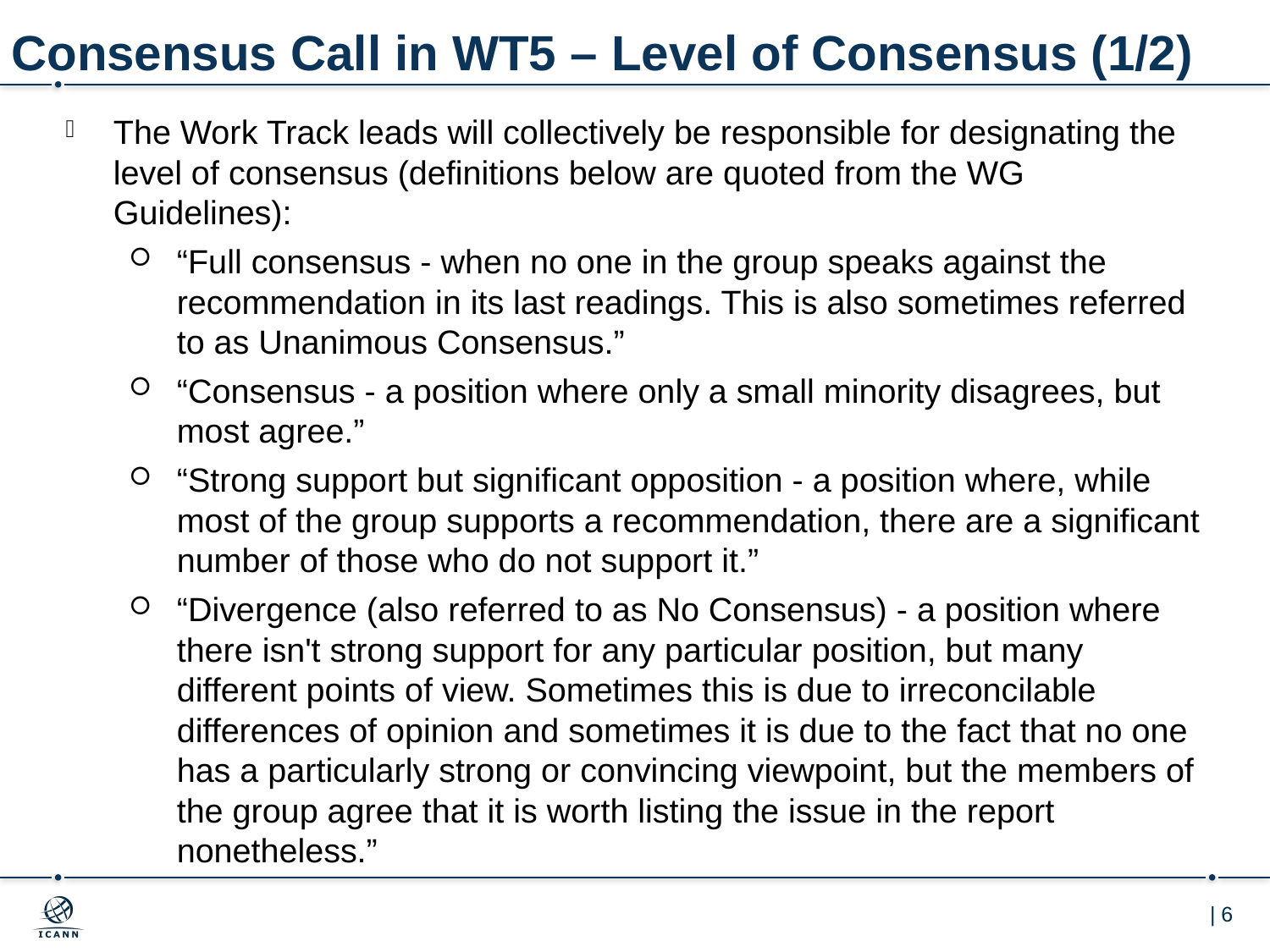

# Consensus Call in WT5 – Level of Consensus (1/2)
The Work Track leads will collectively be responsible for designating the level of consensus (definitions below are quoted from the WG Guidelines):
“Full consensus - when no one in the group speaks against the recommendation in its last readings. This is also sometimes referred to as Unanimous Consensus.”
“Consensus - a position where only a small minority disagrees, but most agree.”
“Strong support but significant opposition - a position where, while most of the group supports a recommendation, there are a significant number of those who do not support it.”
“Divergence (also referred to as No Consensus) - a position where there isn't strong support for any particular position, but many different points of view. Sometimes this is due to irreconcilable differences of opinion and sometimes it is due to the fact that no one has a particularly strong or convincing viewpoint, but the members of the group agree that it is worth listing the issue in the report nonetheless.”